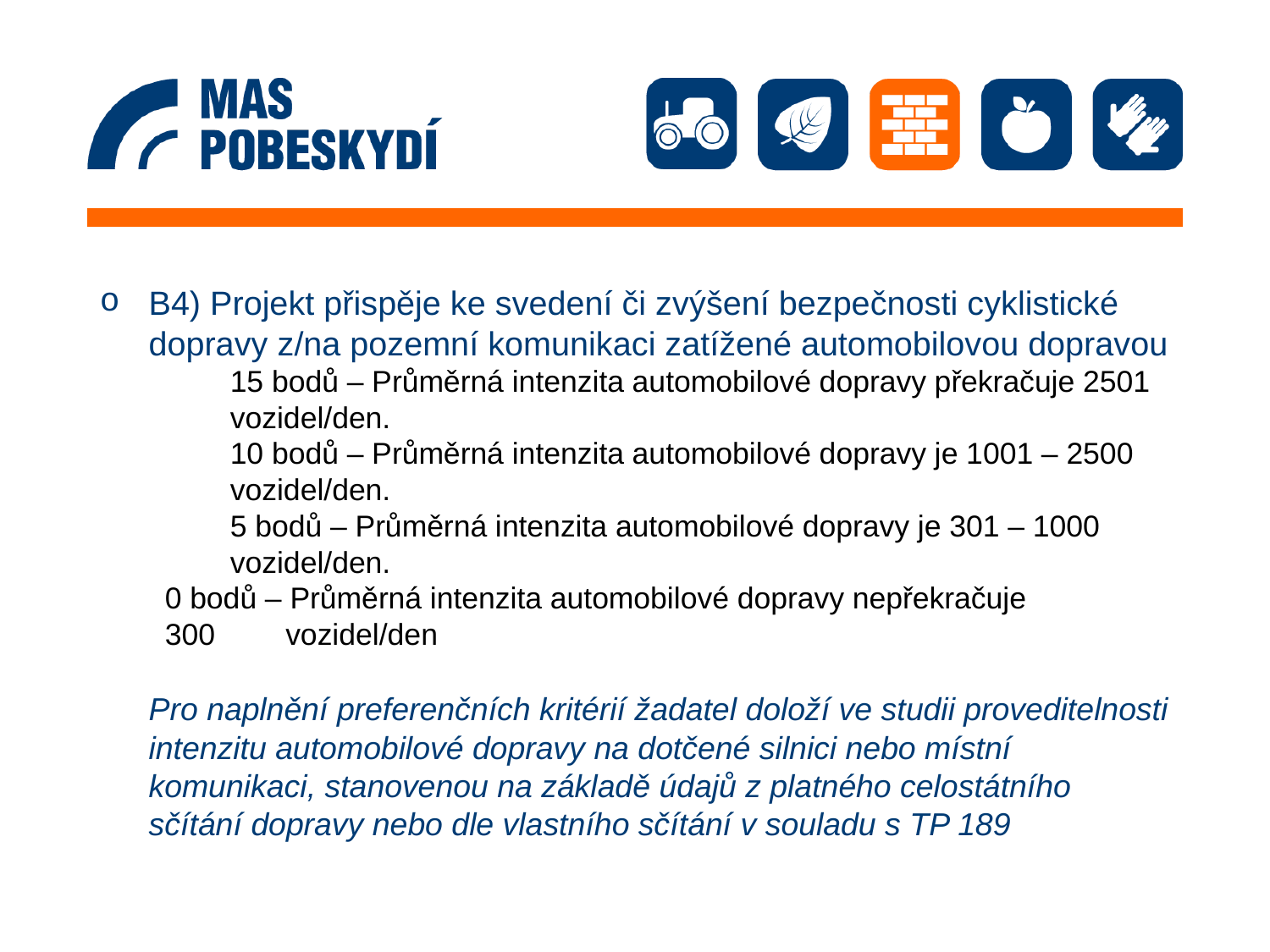

B4) Projekt přispěje ke svedení či zvýšení bezpečnosti cyklistické dopravy z/na pozemní komunikaci zatížené automobilovou dopravou
15 bodů – Průměrná intenzita automobilové dopravy překračuje 2501 vozidel/den.
10 bodů – Průměrná intenzita automobilové dopravy je 1001 – 2500 vozidel/den.
5 bodů – Průměrná intenzita automobilové dopravy je 301 – 1000 vozidel/den.
	0 bodů – Průměrná intenzita automobilové dopravy nepřekračuje 	300 	vozidel/den

	Pro naplnění preferenčních kritérií žadatel doloží ve studii proveditelnosti intenzitu automobilové dopravy na dotčené silnici nebo místní komunikaci, stanovenou na základě údajů z platného celostátního sčítání dopravy nebo dle vlastního sčítání v souladu s TP 189